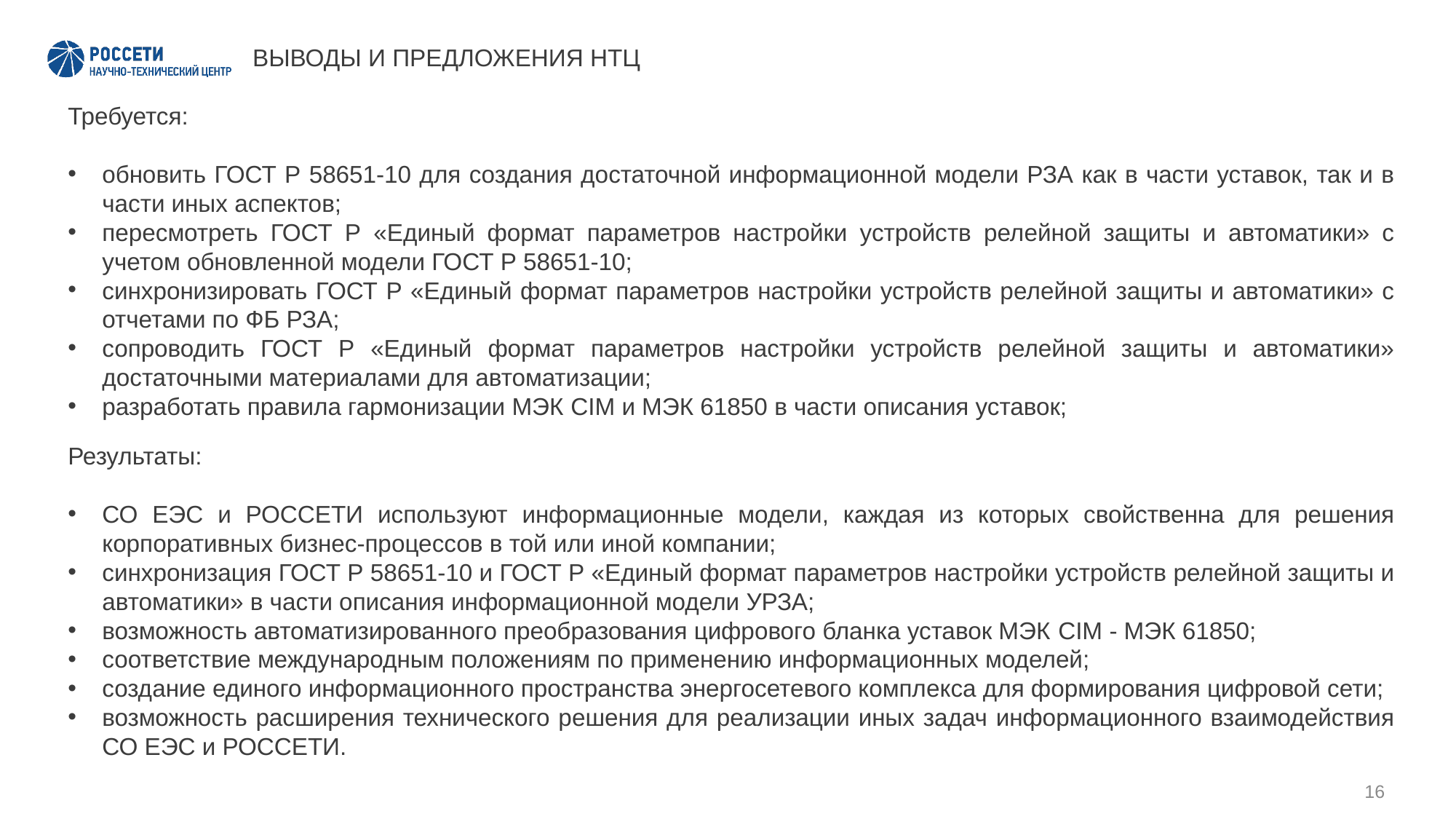

# ВЫВОДЫ И ПРЕДЛОЖЕНИЯ НТЦ
Требуется:

обновить ГОСТ Р 58651-10 для создания достаточной информационной модели РЗА как в части уставок, так и в части иных аспектов;
пересмотреть ГОСТ Р «Единый формат параметров настройки устройств релейной защиты и автоматики» с учетом обновленной модели ГОСТ Р 58651-10;
синхронизировать ГОСТ Р «Единый формат параметров настройки устройств релейной защиты и автоматики» с отчетами по ФБ РЗА;
сопроводить ГОСТ Р «Единый формат параметров настройки устройств релейной защиты и автоматики» достаточными материалами для автоматизации;
разработать правила гармонизации МЭК CIM и МЭК 61850 в части описания уставок;

Результаты:

СО ЕЭС и РОССЕТИ используют информационные модели, каждая из которых свойственна для решения корпоративных бизнес-процессов в той или иной компании;
синхронизация ГОСТ Р 58651-10 и ГОСТ Р «Единый формат параметров настройки устройств релейной защиты и автоматики» в части описания информационной модели УРЗА;
возможность автоматизированного преобразования цифрового бланка уставок МЭК CIM - МЭК 61850;
соответствие международным положениям по применению информационных моделей;
создание единого информационного пространства энергосетевого комплекса для формирования цифровой сети;
возможность расширения технического решения для реализации иных задач информационного взаимодействия СО ЕЭС и РОССЕТИ.